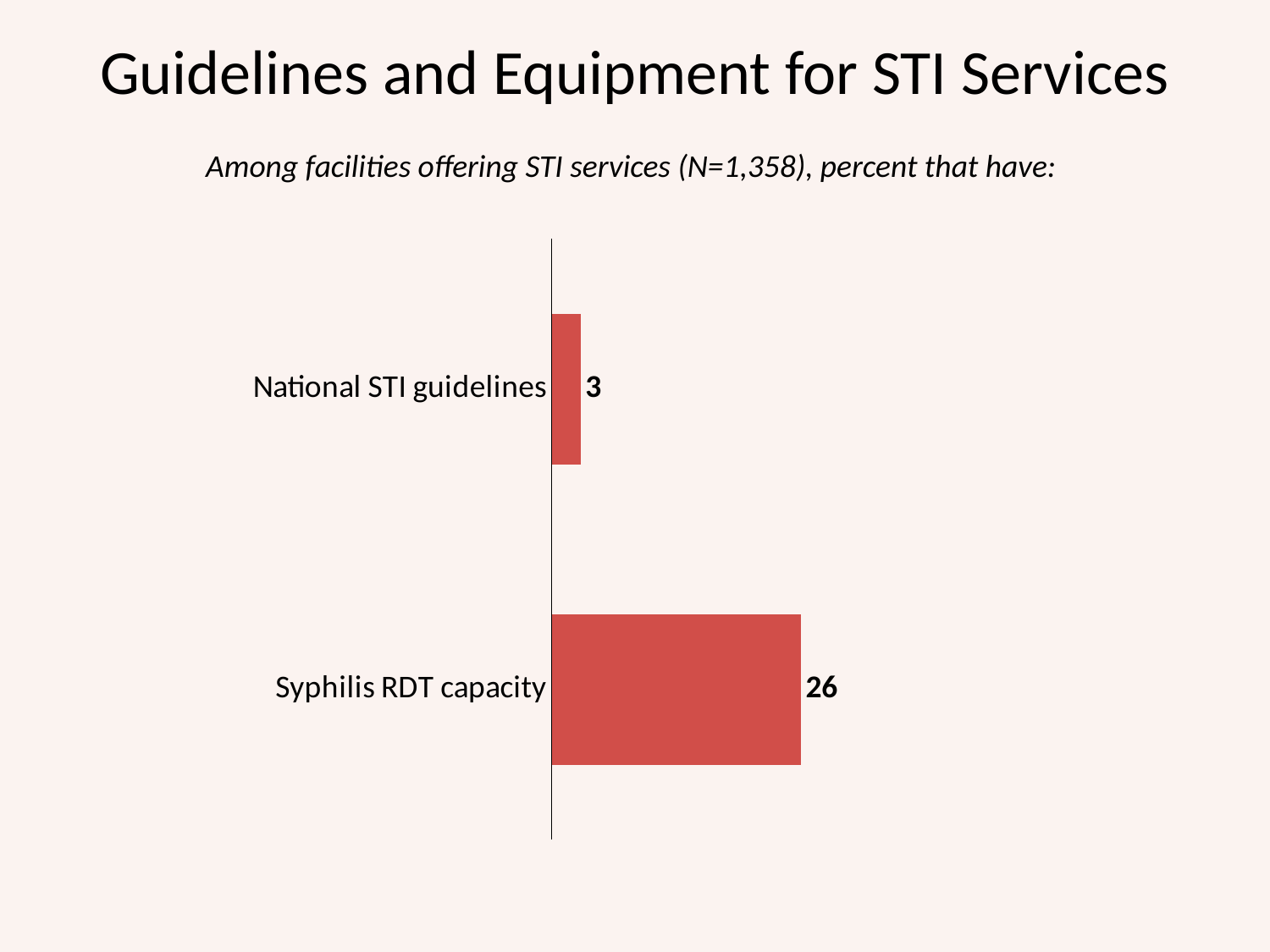

Guidelines and Equipment for STI Services
Among facilities offering STI services (N=1,358), percent that have:

### Chart

| Category | Series 1 |
|---|---|
| Syphilis RDT capacity | 26.0 |
| National STI guidelines | 3.0 |